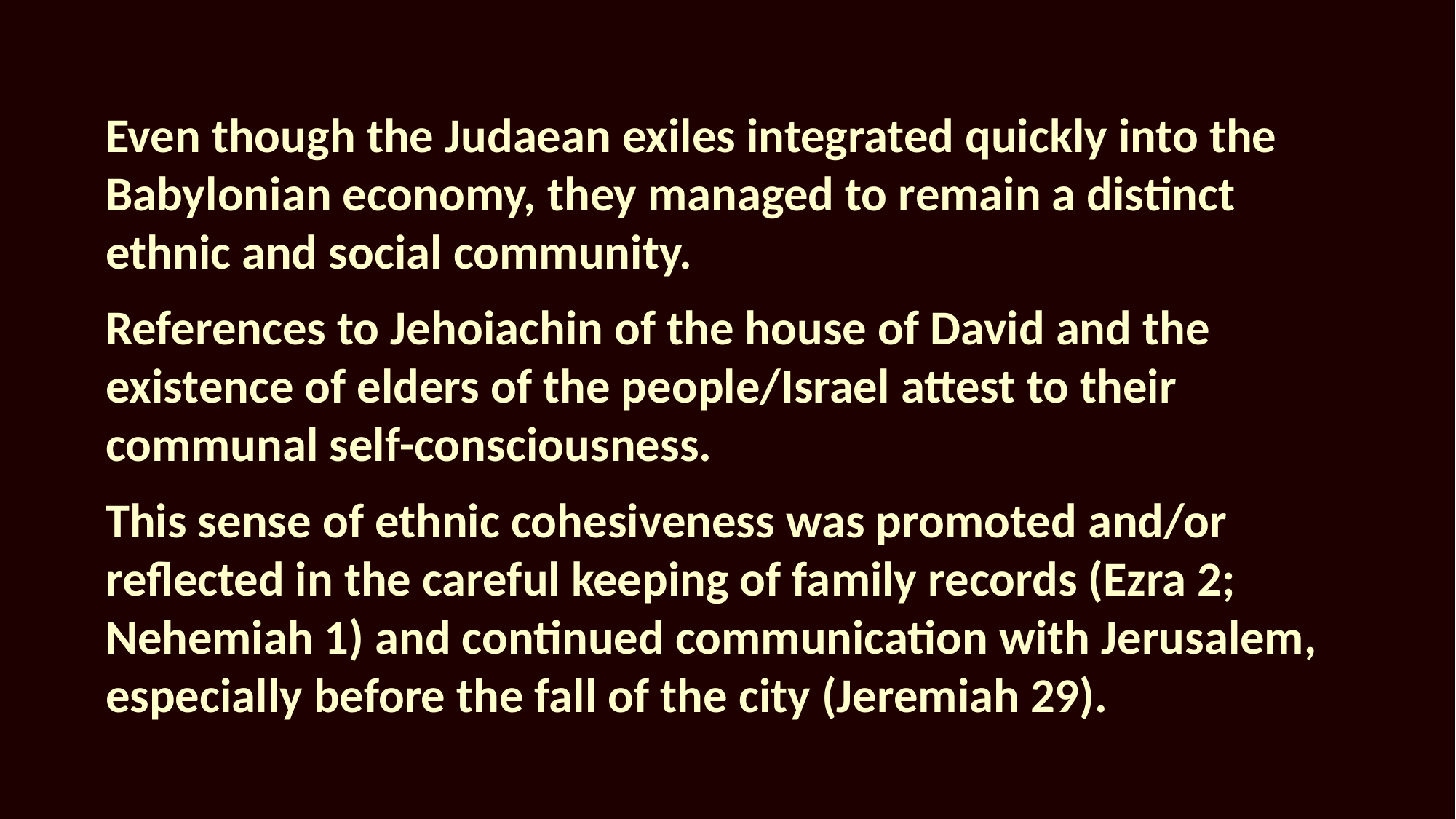

Even though the Judaean exiles integrated quickly into the Babylonian economy, they managed to remain a distinct ethnic and social community.
References to Jehoiachin of the house of David and the existence of elders of the people/Israel attest to their communal self-consciousness.
This sense of ethnic cohesiveness was promoted and/or reflected in the careful keeping of family records (Ezra 2; Nehemiah 1) and continued communication with Jerusalem, especially before the fall of the city (Jeremiah 29).